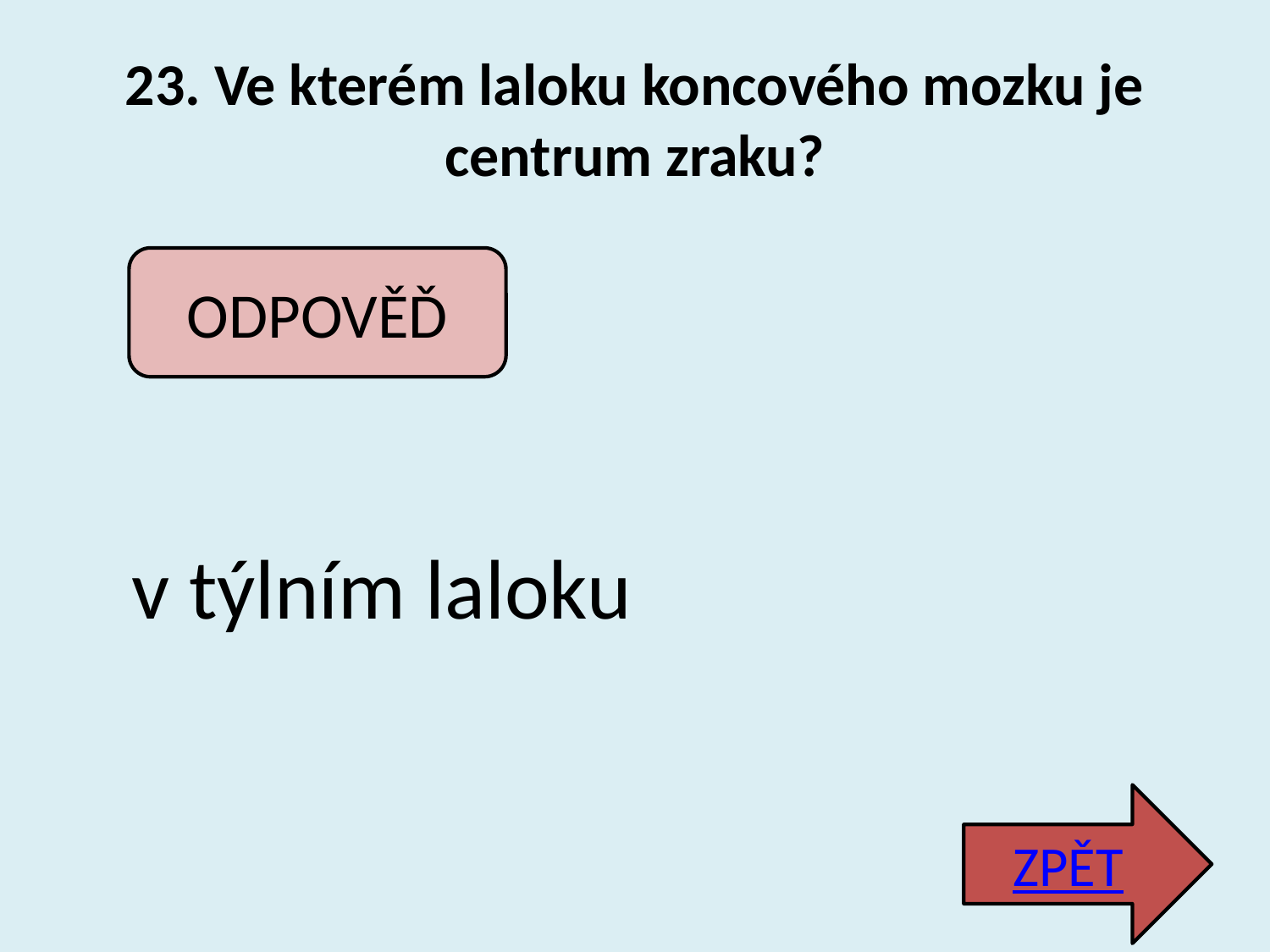

# 23. Ve kterém laloku koncového mozku je centrum zraku?

ODPOVĚĎ

v týlním laloku
ZPĚT